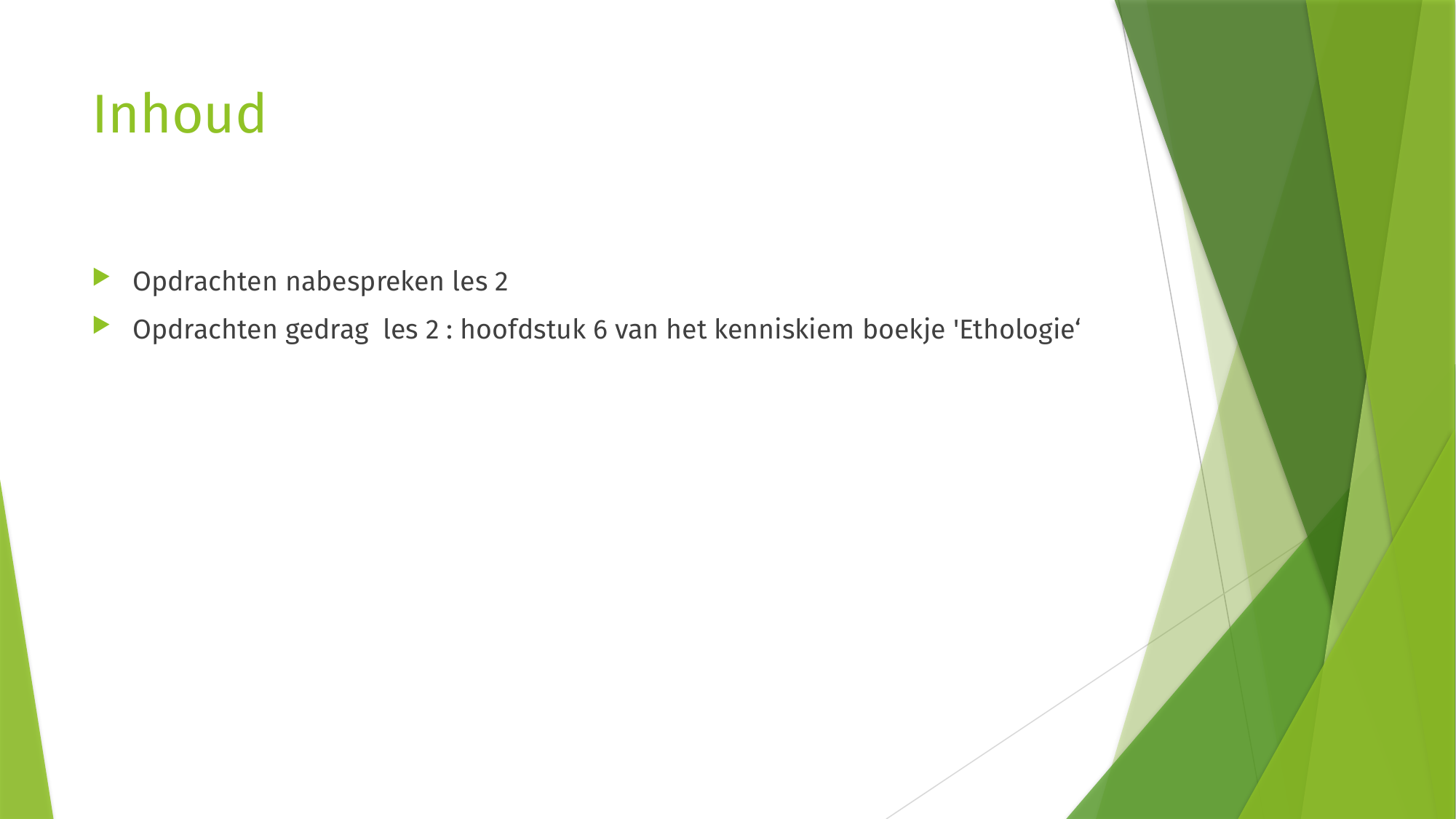

# Inhoud
Opdrachten nabespreken les 2
Opdrachten gedrag  les 2 : hoofdstuk 6 van het kenniskiem boekje 'Ethologie‘